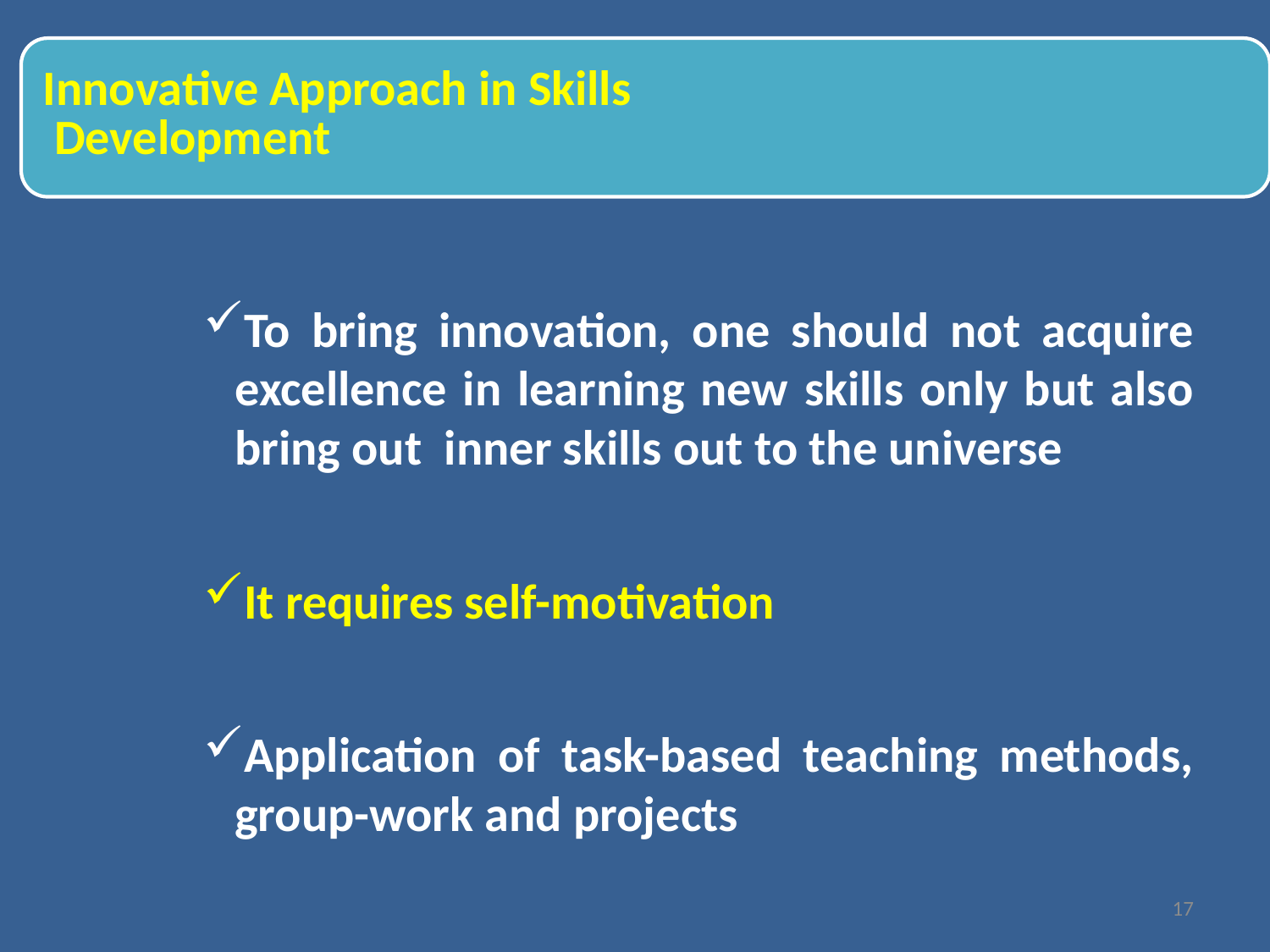

Innovative Approach in Skills
 Development

To bring innovation, one should not acquire excellence in learning new skills only but also bring out  inner skills out to the universe

It requires self-motivation

Application of task-based teaching methods, group-work and projects
17